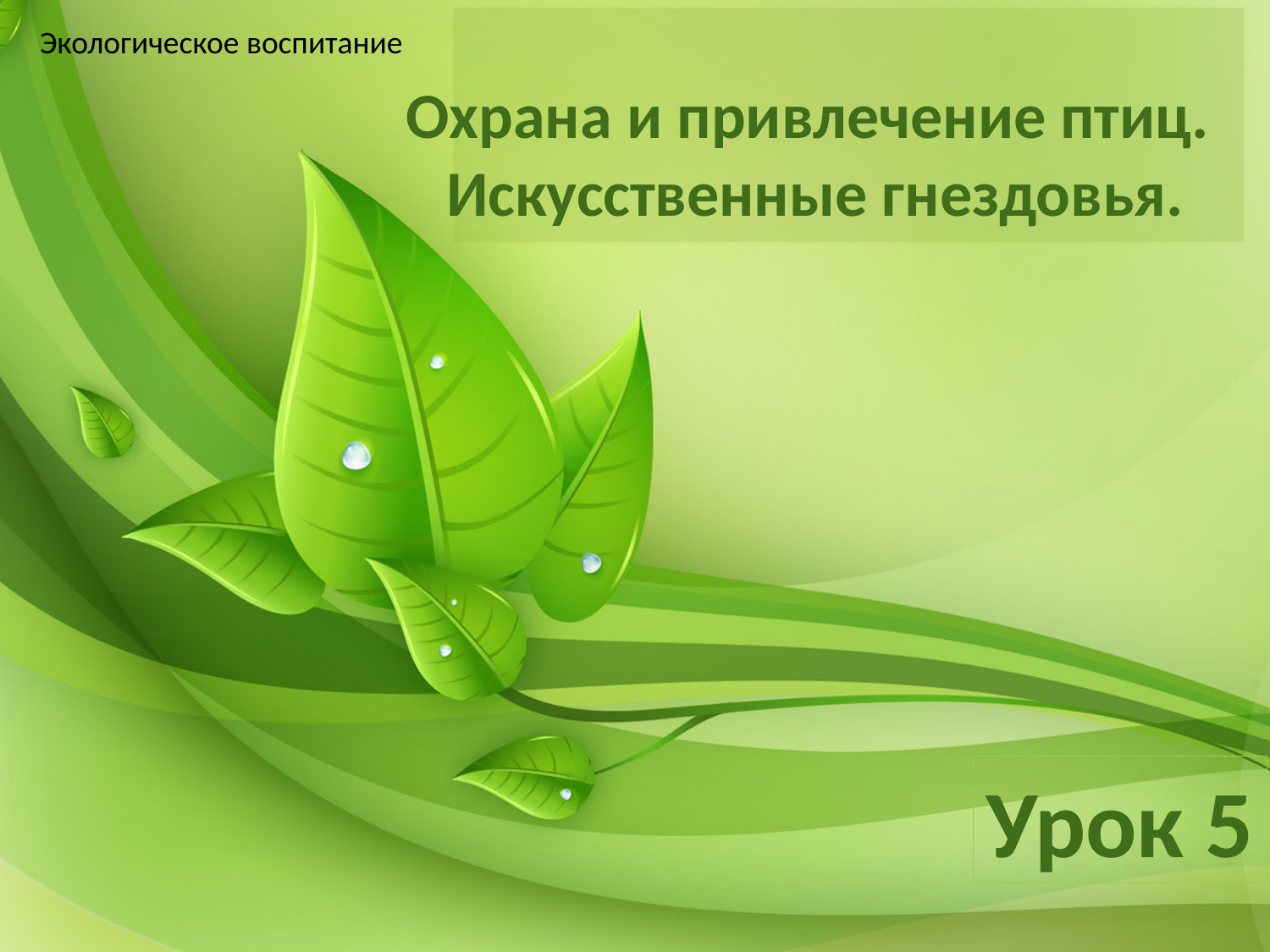

Экологическое воспитание
# Охрана и привлечение птиц. Искусственные гнездовья.
Урок 5